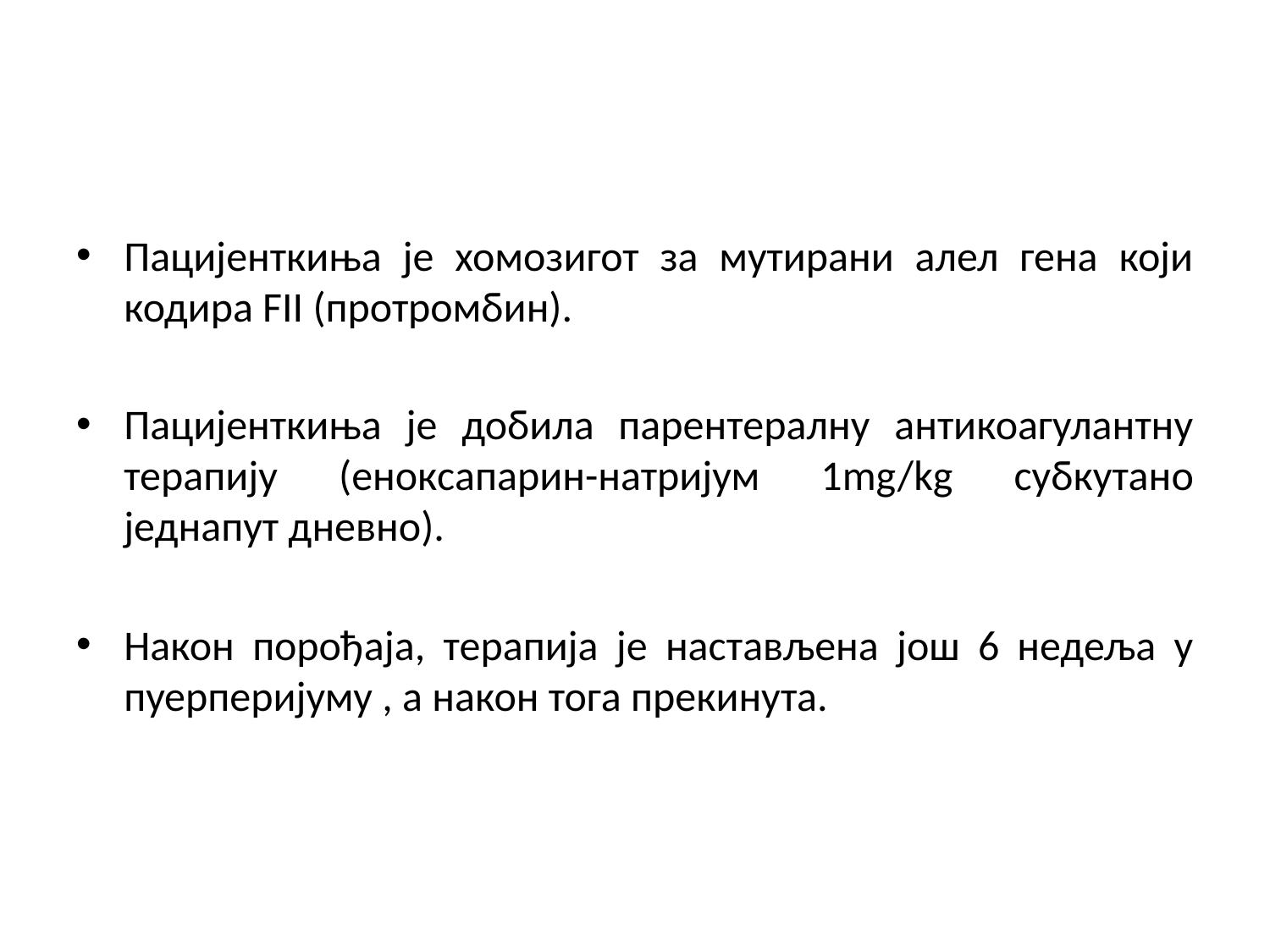

#
Пацијенткиња је хомозигот за мутирани алел гена који кодира FII (протромбин).

Пацијенткиња је добила парентералну антикоагулантну терапију (еноксапарин-натријум 1mg/kg субкутано једнапут дневно).

Након порођаја, терапија је настављена још 6 недеља у пуерперијуму , а након тога прекинута.